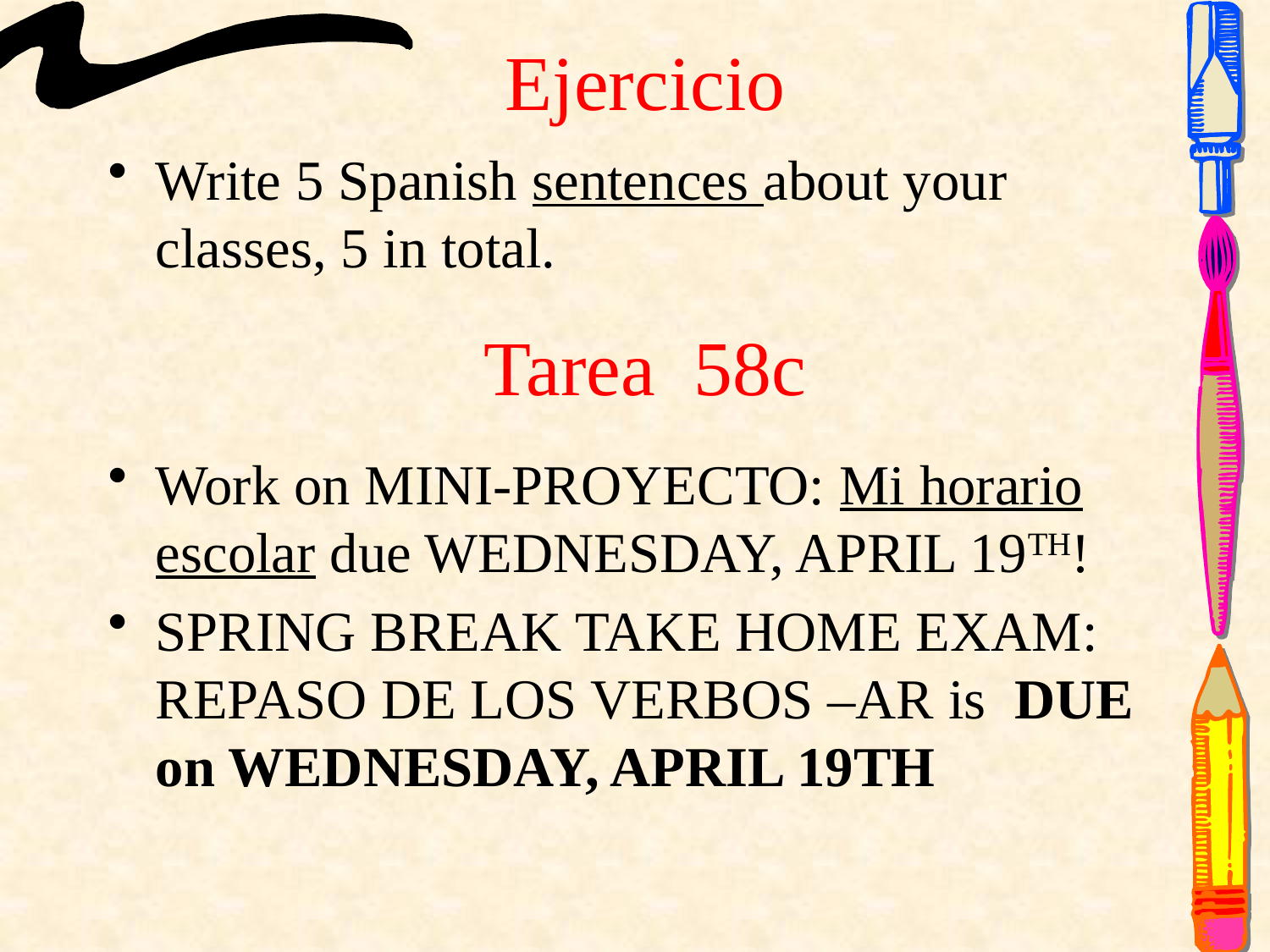

Ejercicio
Write 5 Spanish sentences about your classes, 5 in total.

Work on MINI-PROYECTO: Mi horario escolar due WEDNESDAY, APRIL 19TH!
SPRING BREAK TAKE HOME EXAM: REPASO DE LOS VERBOS –AR is  DUE on WEDNESDAY, APRIL 19TH

Tarea  58c